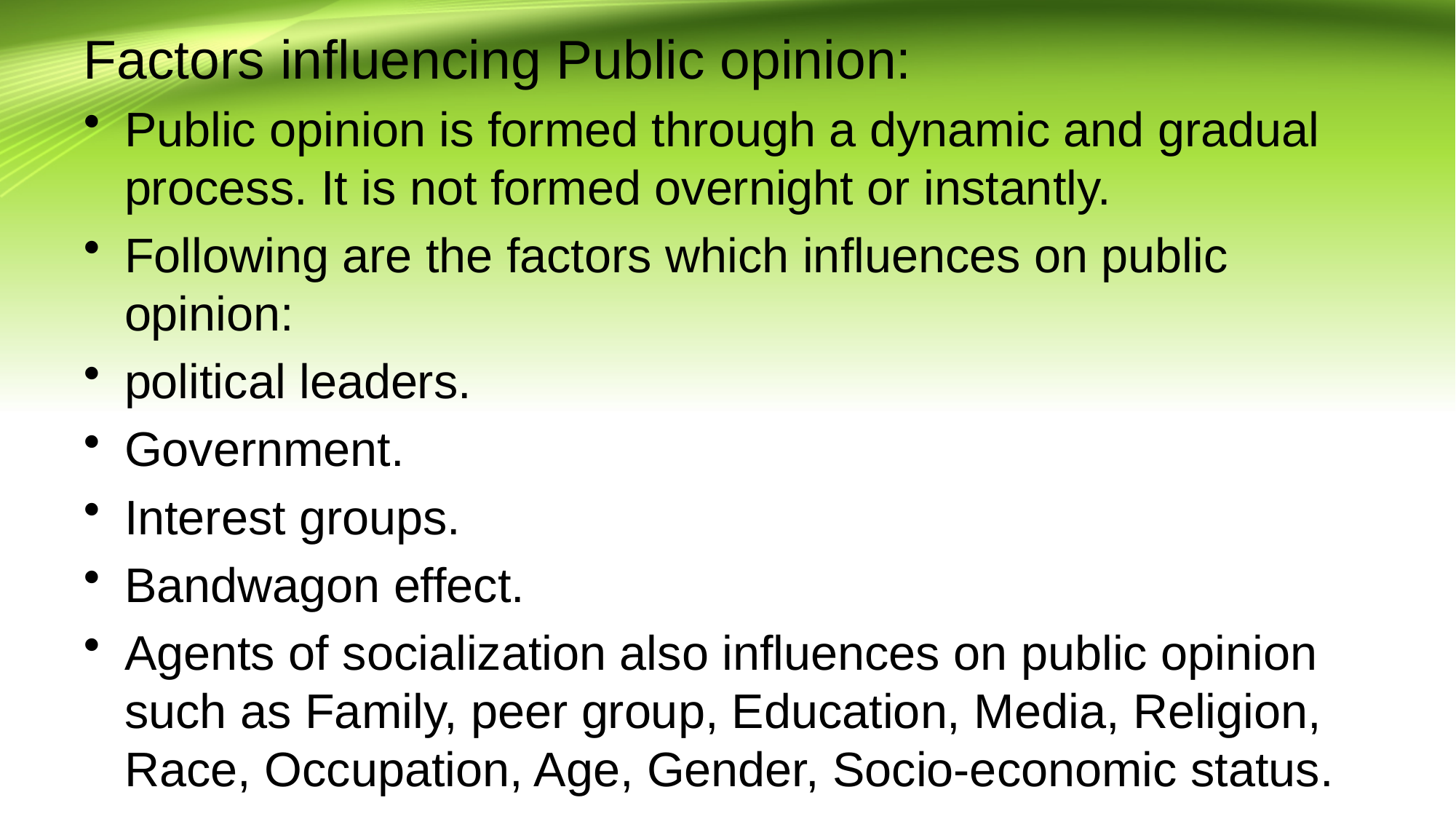

# Factors influencing Public opinion:
Public opinion is formed through a dynamic and gradual process. It is not formed overnight or instantly.
Following are the factors which influences on public opinion:
political leaders.
Government.
Interest groups.
Bandwagon effect.
Agents of socialization also influences on public opinion such as Family, peer group, Education, Media, Religion, Race, Occupation, Age, Gender, Socio-economic status.